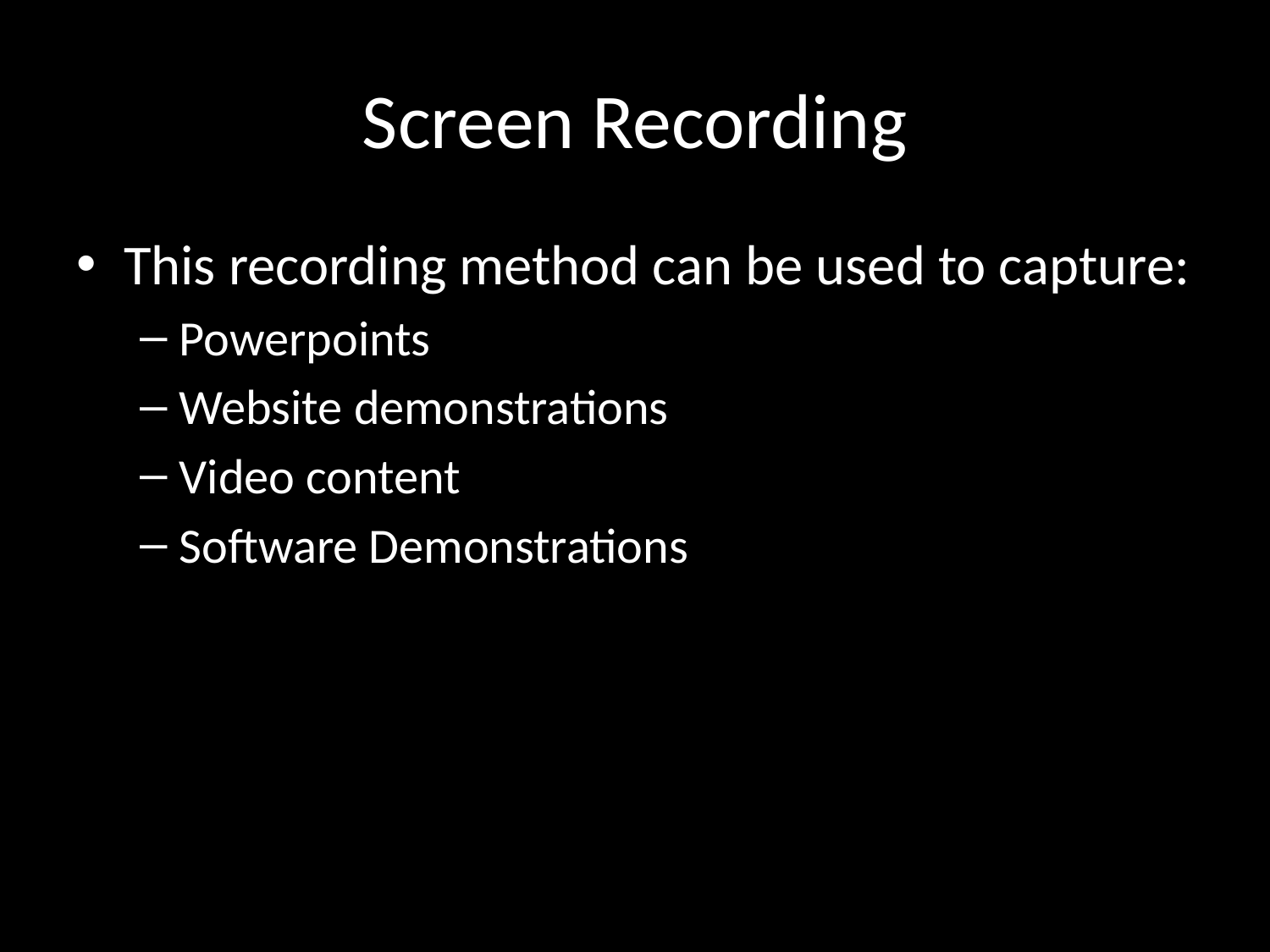

# Screen Recording
This recording method can be used to capture:
Powerpoints
Website demonstrations
Video content
Software Demonstrations